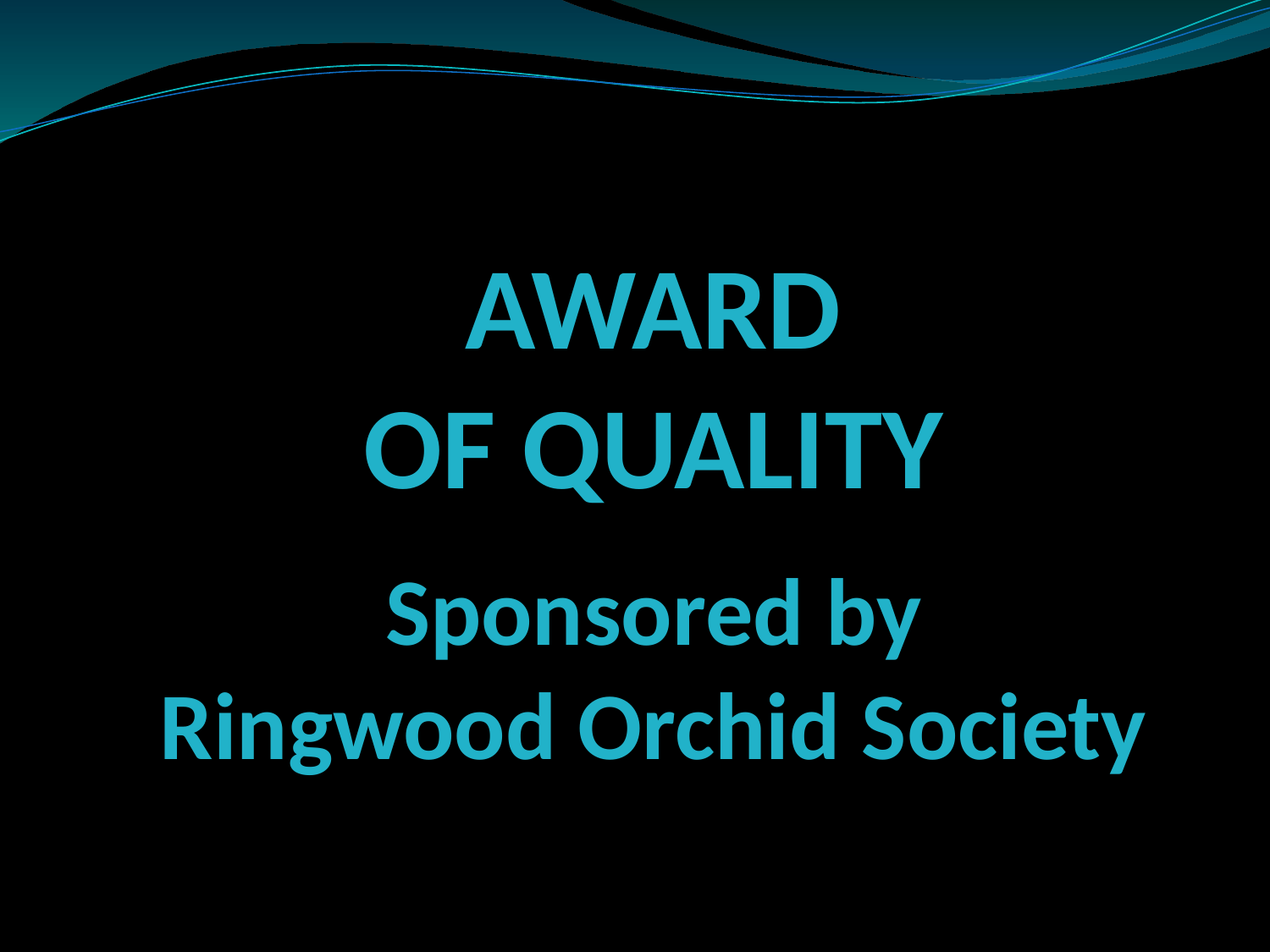

Award
of quality

Sponsored by
Ringwood Orchid Society